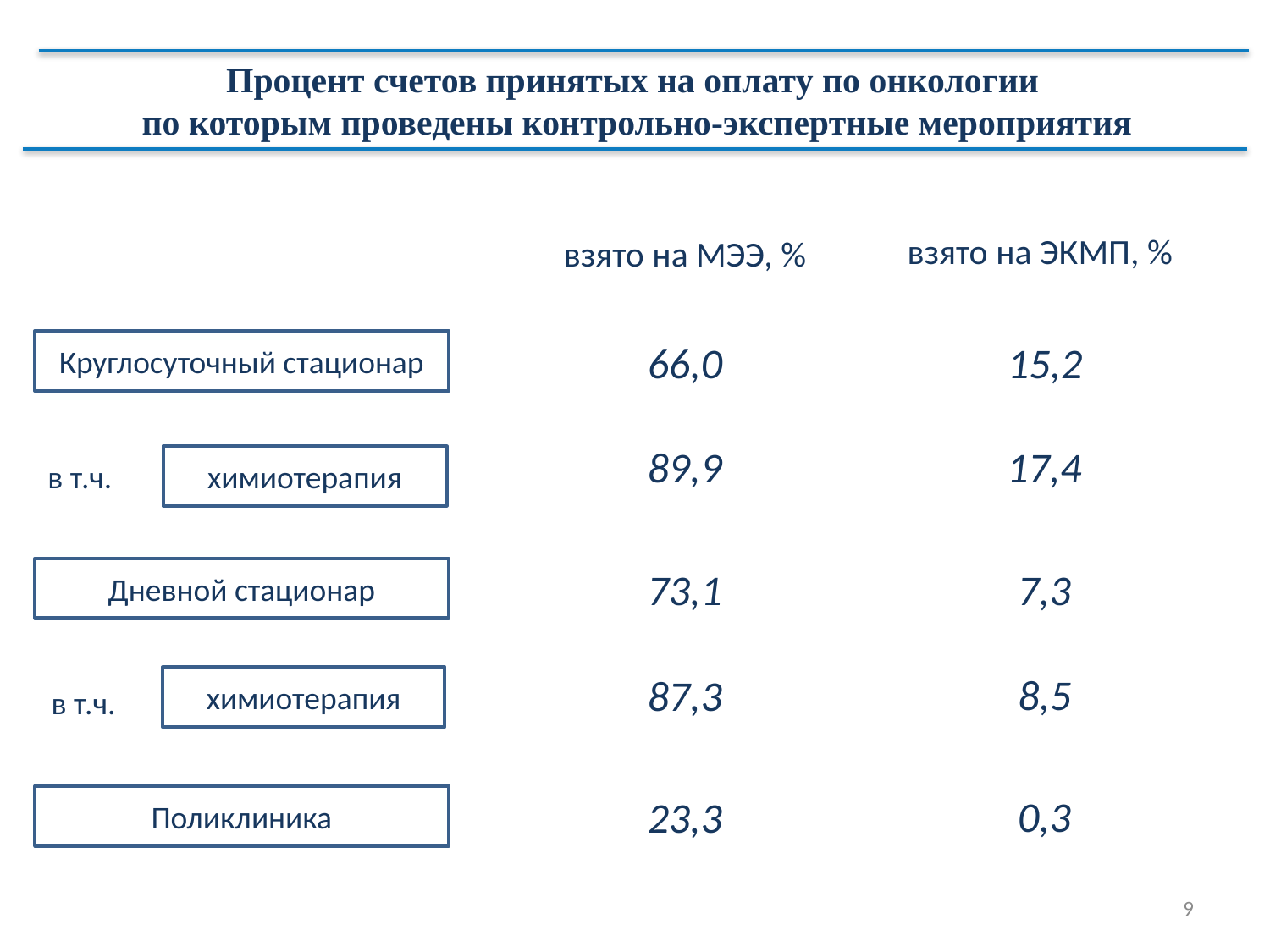

Процент счетов принятых на оплату по онкологии
 по которым проведены контрольно-экспертные мероприятия
взято на ЭКМП, %
взято на МЭЭ, %
Круглосуточный стационар
66,0
15,2
89,9
17,4
в т.ч.
химиотерапия
Дневной стационар
73,1
7,3
8,5
87,3
химиотерапия
в т.ч.
0,3
Поликлиника
23,3
9